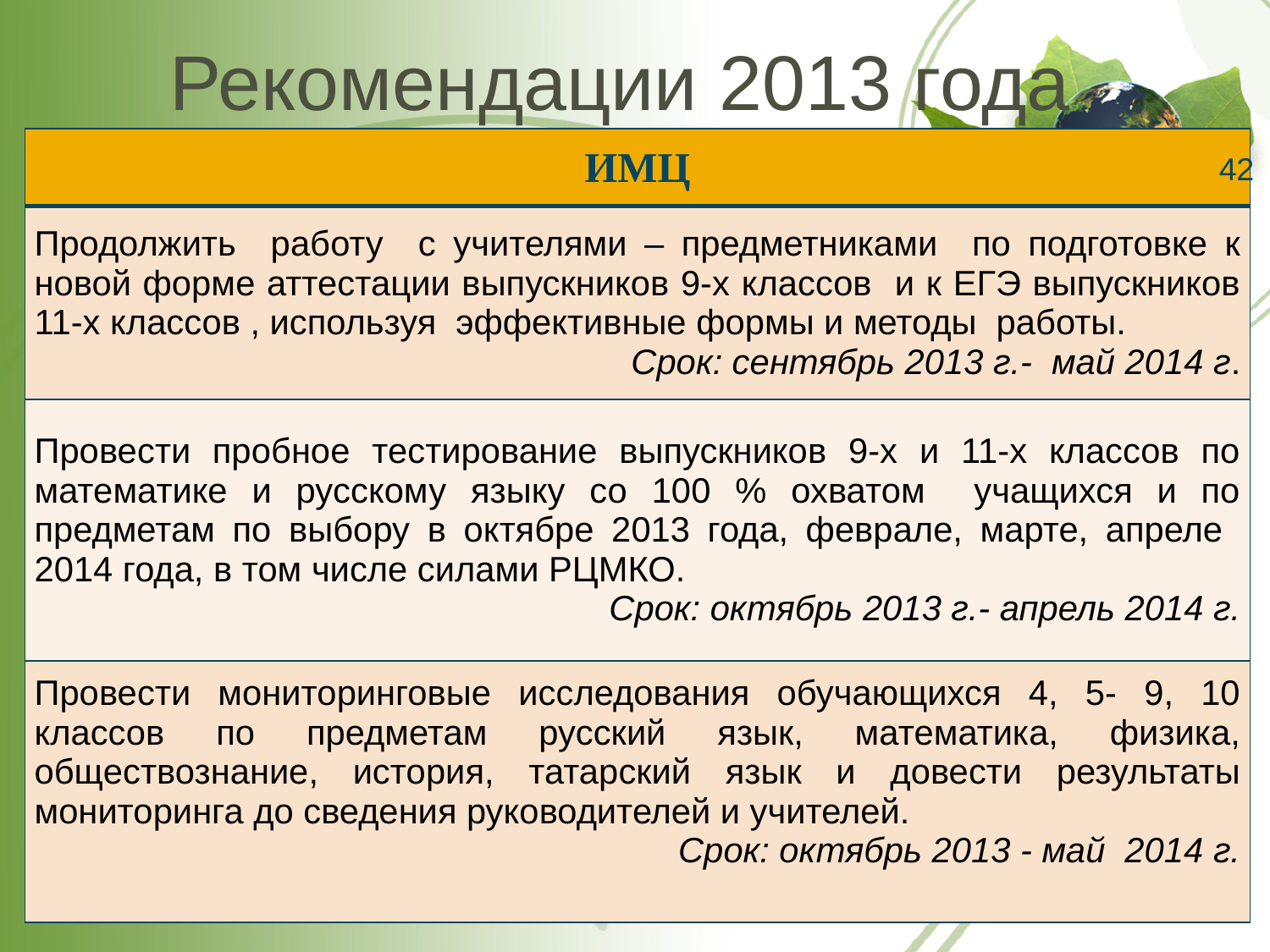

# Рекомендации 2013 года
| ИМЦ |
| --- |
| Продолжить работу с учителями – предметниками по подготовке к новой форме аттестации выпускников 9-х классов и к ЕГЭ выпускников 11-х классов , используя эффективные формы и методы работы. Срок: сентябрь 2013 г.- май 2014 г. |
| Провести пробное тестирование выпускников 9-х и 11-х классов по математике и русскому языку со 100 % охватом учащихся и по предметам по выбору в октябре 2013 года, феврале, марте, апреле 2014 года, в том числе силами РЦМКО. Срок: октябрь 2013 г.- апрель 2014 г. |
| Провести мониторинговые исследования обучающихся 4, 5- 9, 10 классов по предметам русский язык, математика, физика, обществознание, история, татарский язык и довести результаты мониторинга до сведения руководителей и учителей. Срок: октябрь 2013 - май 2014 г. |
42